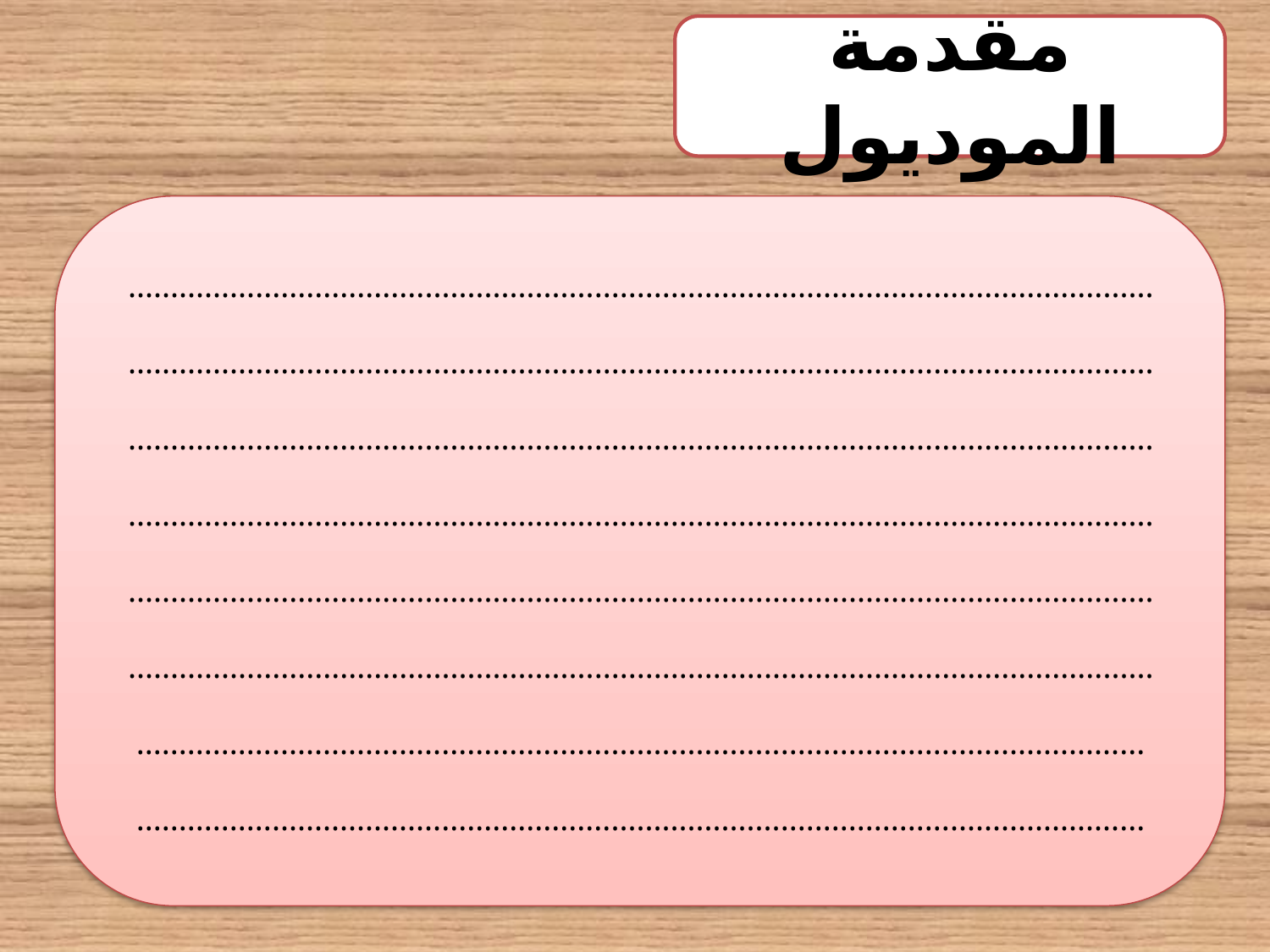

مقدمة الموديول
.........................................................................................................................

.........................................................................................................................

.........................................................................................................................

.........................................................................................................................

.........................................................................................................................

.........................................................................................................................

.......................................................................................................................

.......................................................................................................................